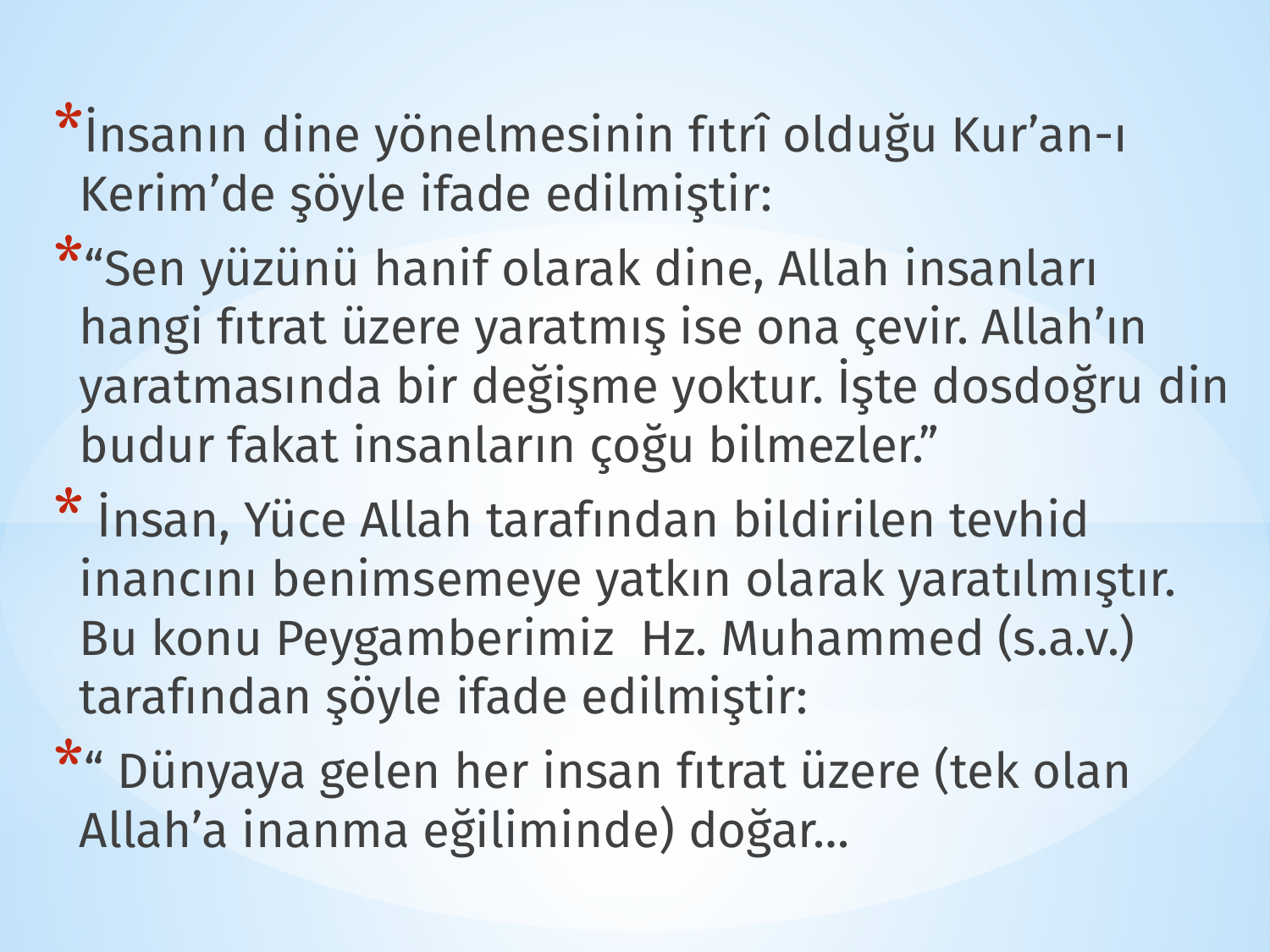

İnsanın dine yönelmesinin fıtrî olduğu Kur’an-ı Kerim’de şöyle ifade edilmiştir:
“Sen yüzünü hanif olarak dine, Allah insanları hangi fıtrat üzere yaratmış ise ona çevir. Allah’ın yaratmasında bir değişme yoktur. İşte dosdoğru din budur fakat insanların çoğu bilmezler.”
 İnsan, Yüce Allah tarafından bildirilen tevhid inancını benimsemeye yatkın olarak yaratılmıştır. Bu konu Peygamberimiz  Hz. Muhammed (s.a.v.) tarafından şöyle ifade edilmiştir:
“ Dünyaya gelen her insan fıtrat üzere (tek olan Allah’a inanma eğiliminde) doğar…